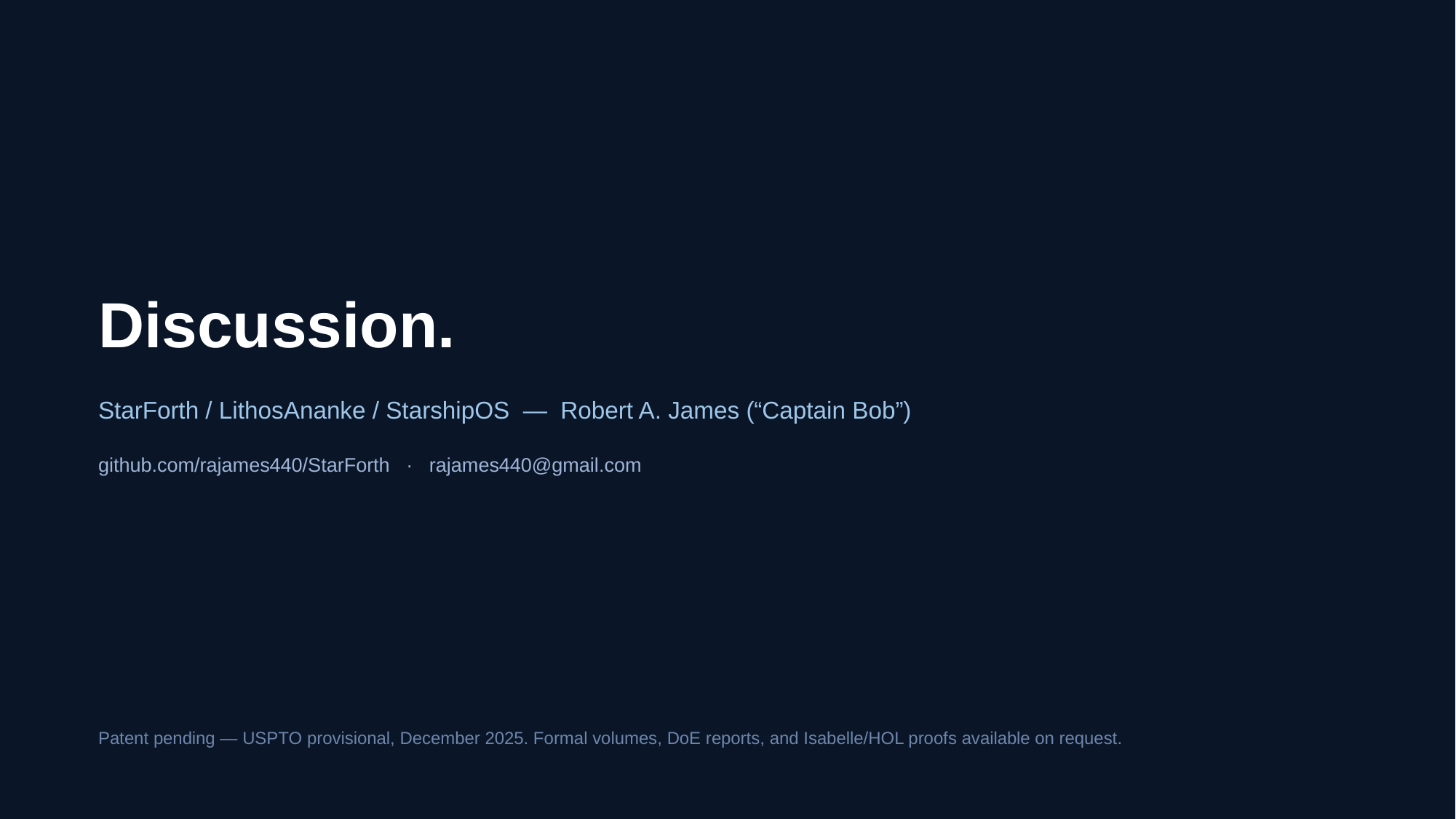

Discussion.
StarForth / LithosAnanke / StarshipOS  —  Robert A. James (“Captain Bob”)
github.com/rajames440/StarForth   ·   rajames440@gmail.com
Patent pending — USPTO provisional, December 2025. Formal volumes, DoE reports, and Isabelle/HOL proofs available on request.